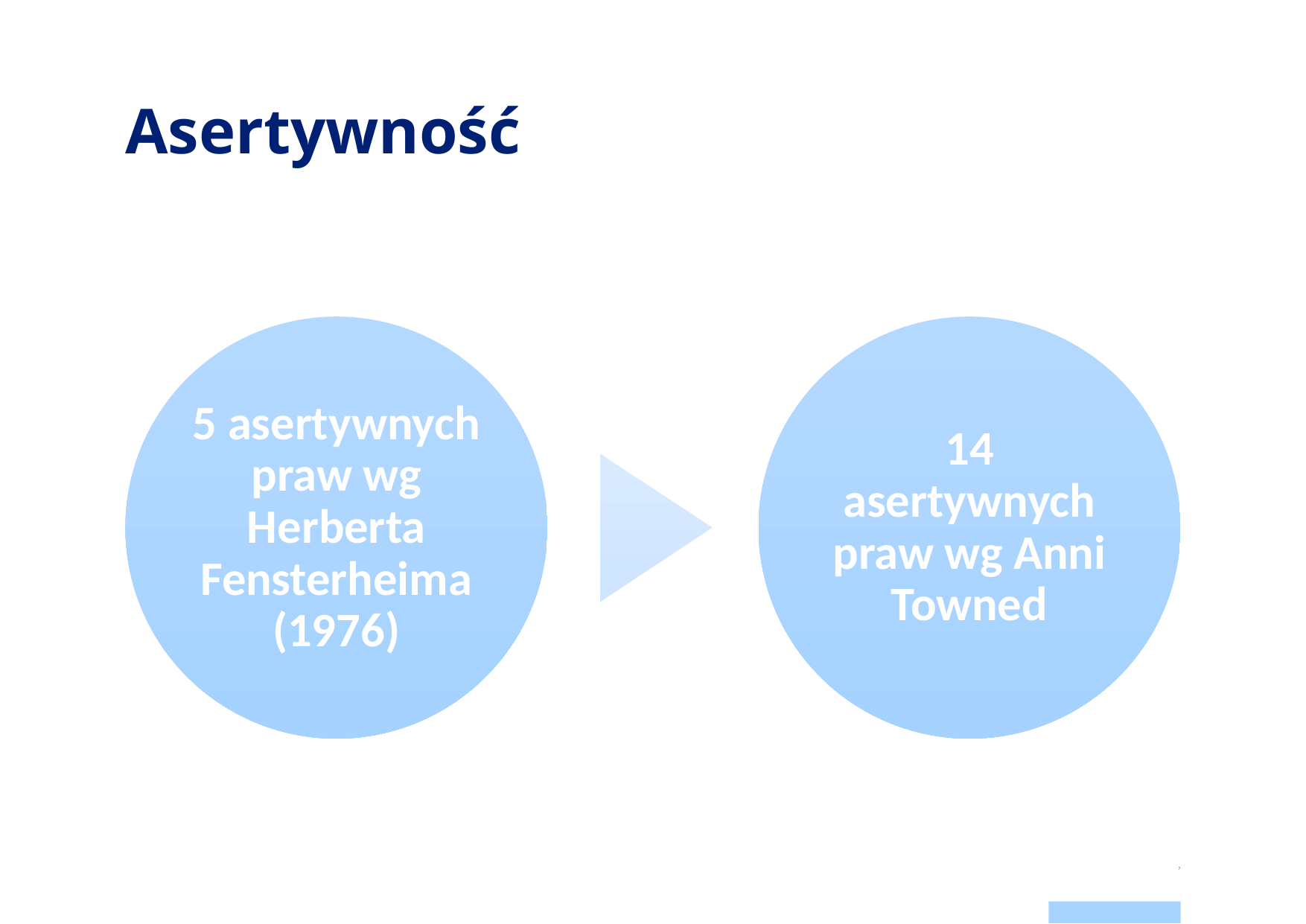

# Asertywność
5 asertywnych praw wg Herberta Fensterheima (1976)
14 asertywnych praw wg Anni Towned
7